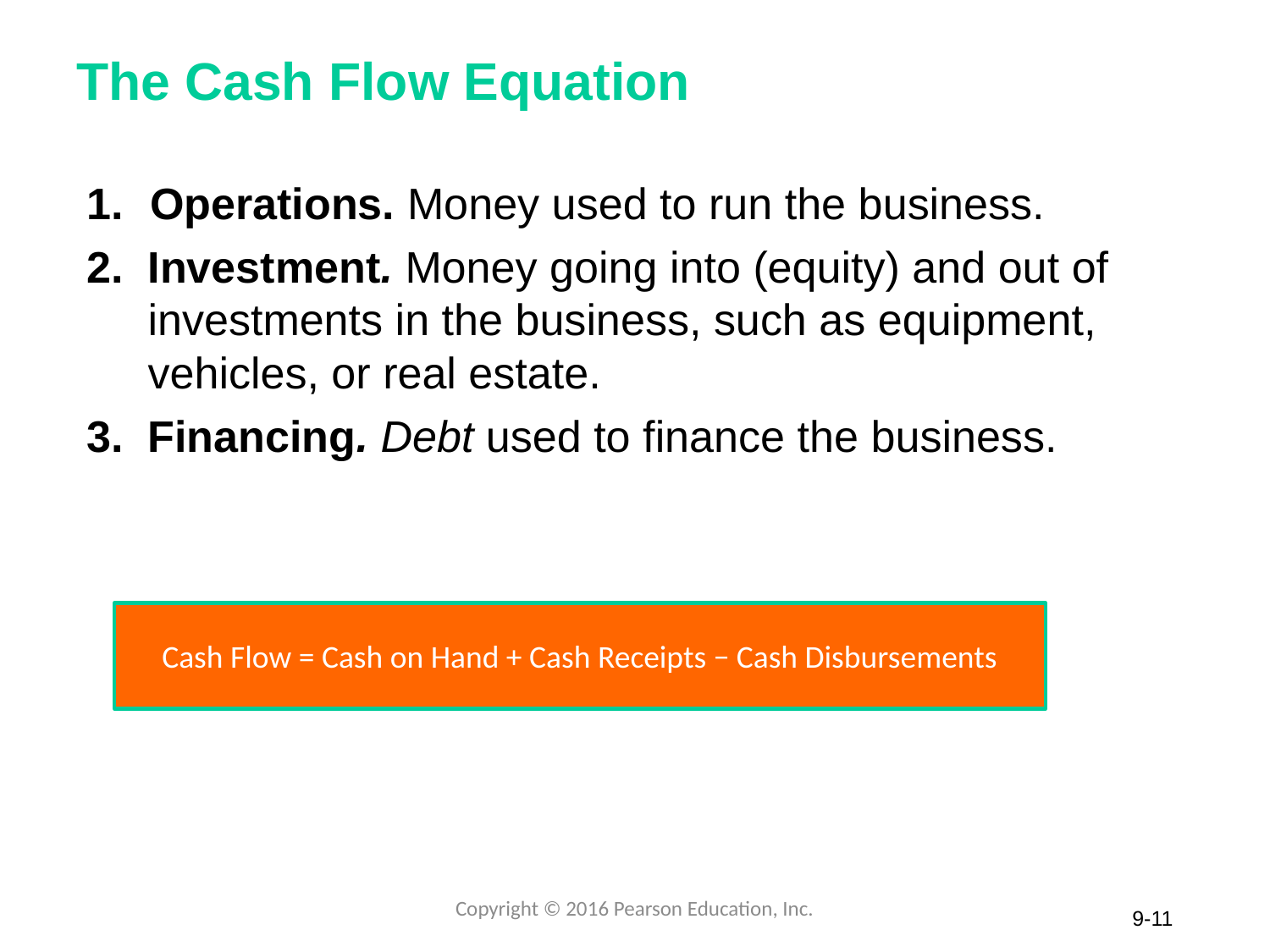

# The Cash Flow Equation
Operations. Money used to run the business.

2.  Investment. Money going into (equity) and out of
     investments in the business, such as equipment,
     vehicles, or real estate.

3.  Financing. Debt used to finance the business.

Cash Flow = Cash on Hand + Cash Receipts − Cash Disbursements
Copyright © 2016 Pearson Education, Inc.